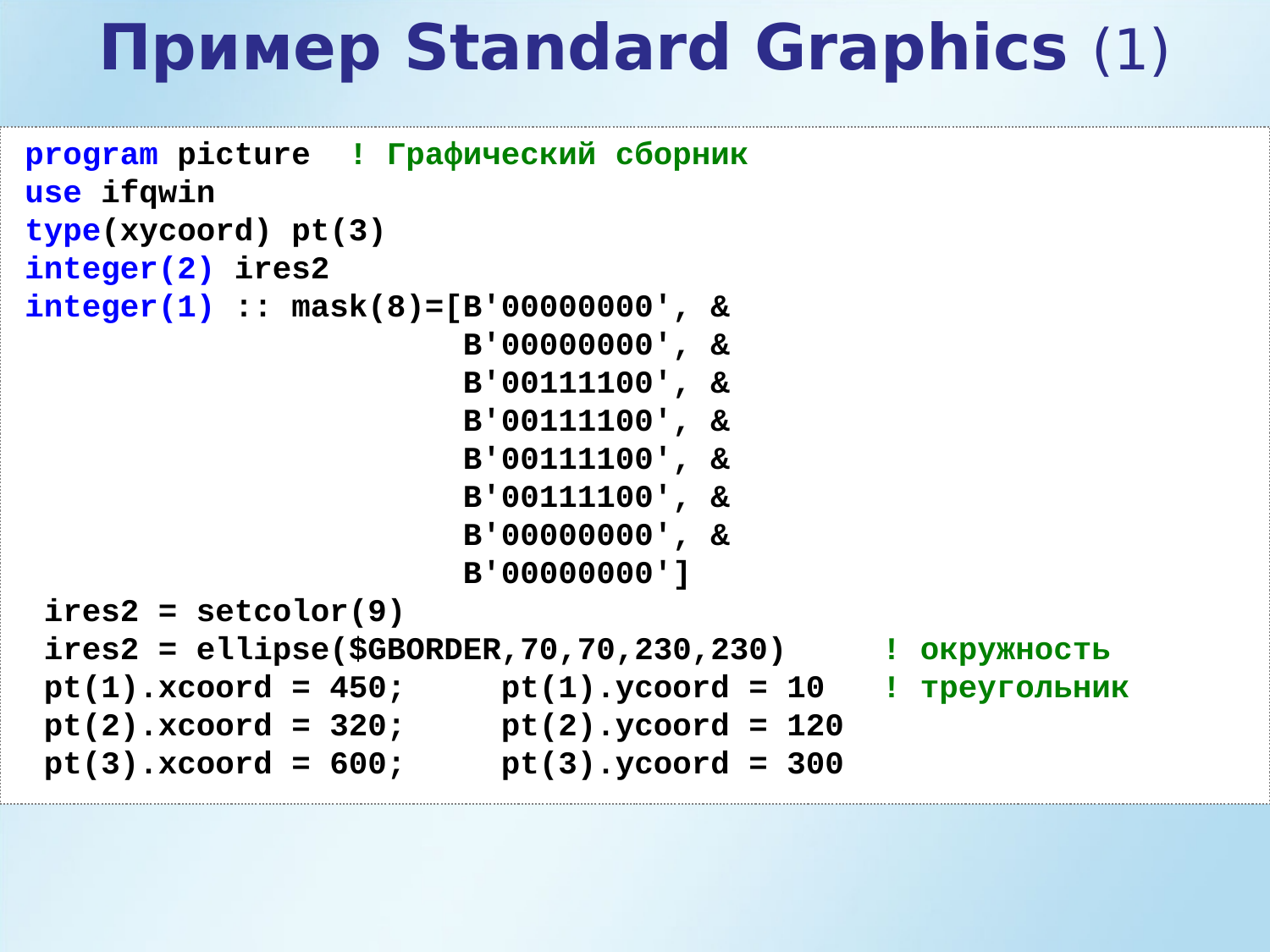

Пример Standard Graphics (1)
program picture  ! Графический сборник
use ifqwin
type(xycoord) pt(3)
integer(2) ires2
integer(1) :: mask(8)=[B'00000000', &
                       B'00000000', &
                       B'00111100', &
                       B'00111100', &
                       B'00111100', &
                       B'00111100', &
                       B'00000000', &
                       B'00000000']
 ires2 = setcolor(9)
 ires2 = ellipse($GBORDER,70,70,230,230)     ! окружность
 pt(1).xcoord = 450;     pt(1).ycoord = 10   ! треугольник
 pt(2).xcoord = 320;     pt(2).ycoord = 120
 pt(3).xcoord = 600;     pt(3).ycoord = 300